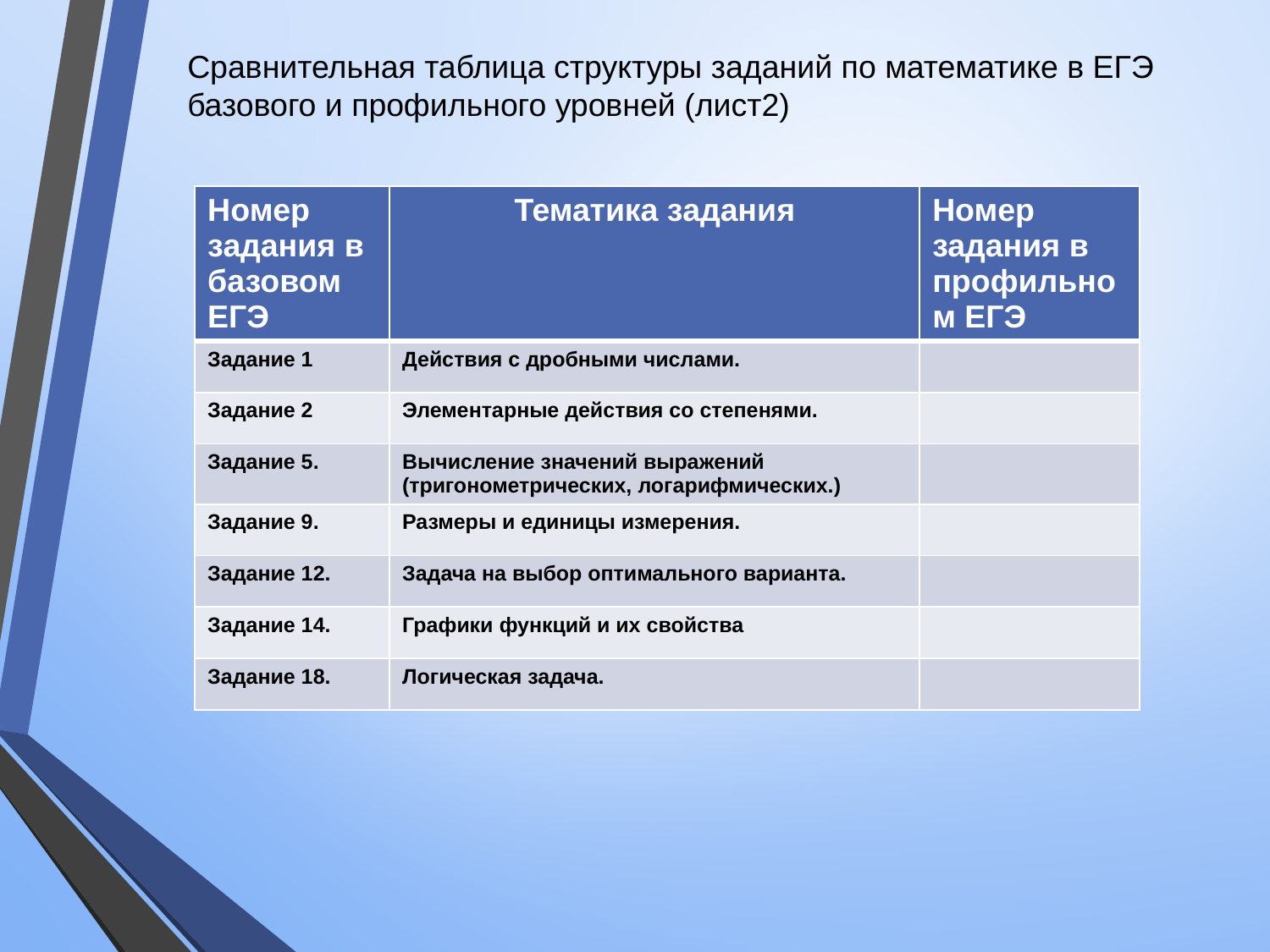

Сравнительная таблица структуры заданий по математике в ЕГЭ базового и профильного уровней (лист2)
| Номер задания в базовом ЕГЭ | Тематика задания | Номер задания в профильном ЕГЭ |
| --- | --- | --- |
| Задание 1 | Действия с дробными числами. |  |
| Задание 2 | Элементарные действия со степенями. |  |
| Задание 5. | Вычисление значений выражений (тригонометрических, логарифмических.) |  |
| Задание 9. | Размеры и единицы измерения. |  |
| Задание 12. | Задача на выбор оптимального варианта. |  |
| Задание 14. | Графики функций и их свойства |  |
| Задание 18. | Логическая задача. |  |